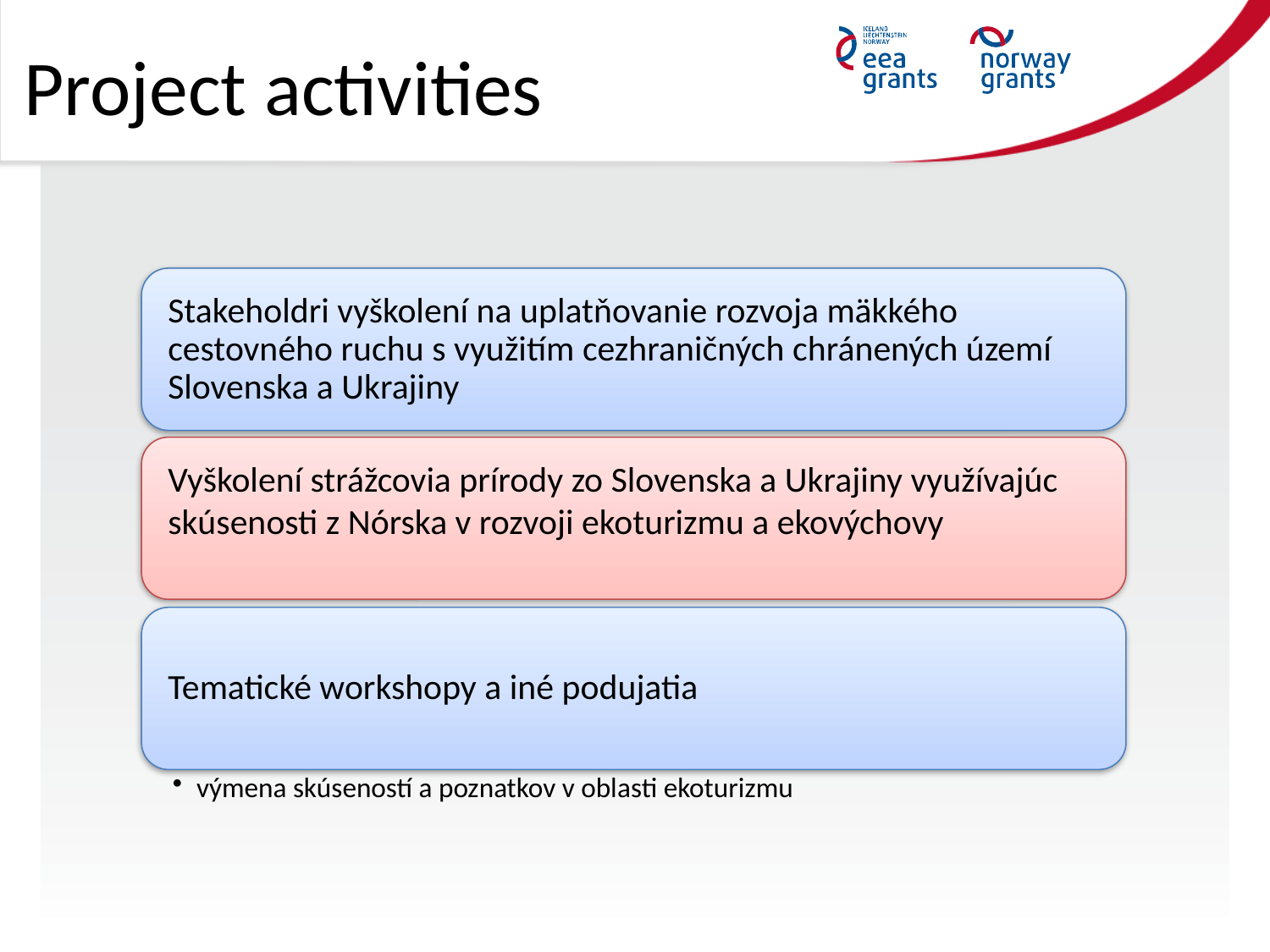

# Project activities
Stakeholdri vyškolení na uplatňovanie rozvoja mäkkého cestovného ruchu s využitím cezhraničných chránených území Slovenska a Ukrajiny
Vyškolení strážcovia prírody zo Slovenska a Ukrajiny využívajúc skúsenosti z Nórska v rozvoji ekoturizmu a ekovýchovy

Tematické workshopy a iné podujatia
výmena skúseností a poznatkov v oblasti ekoturizmu